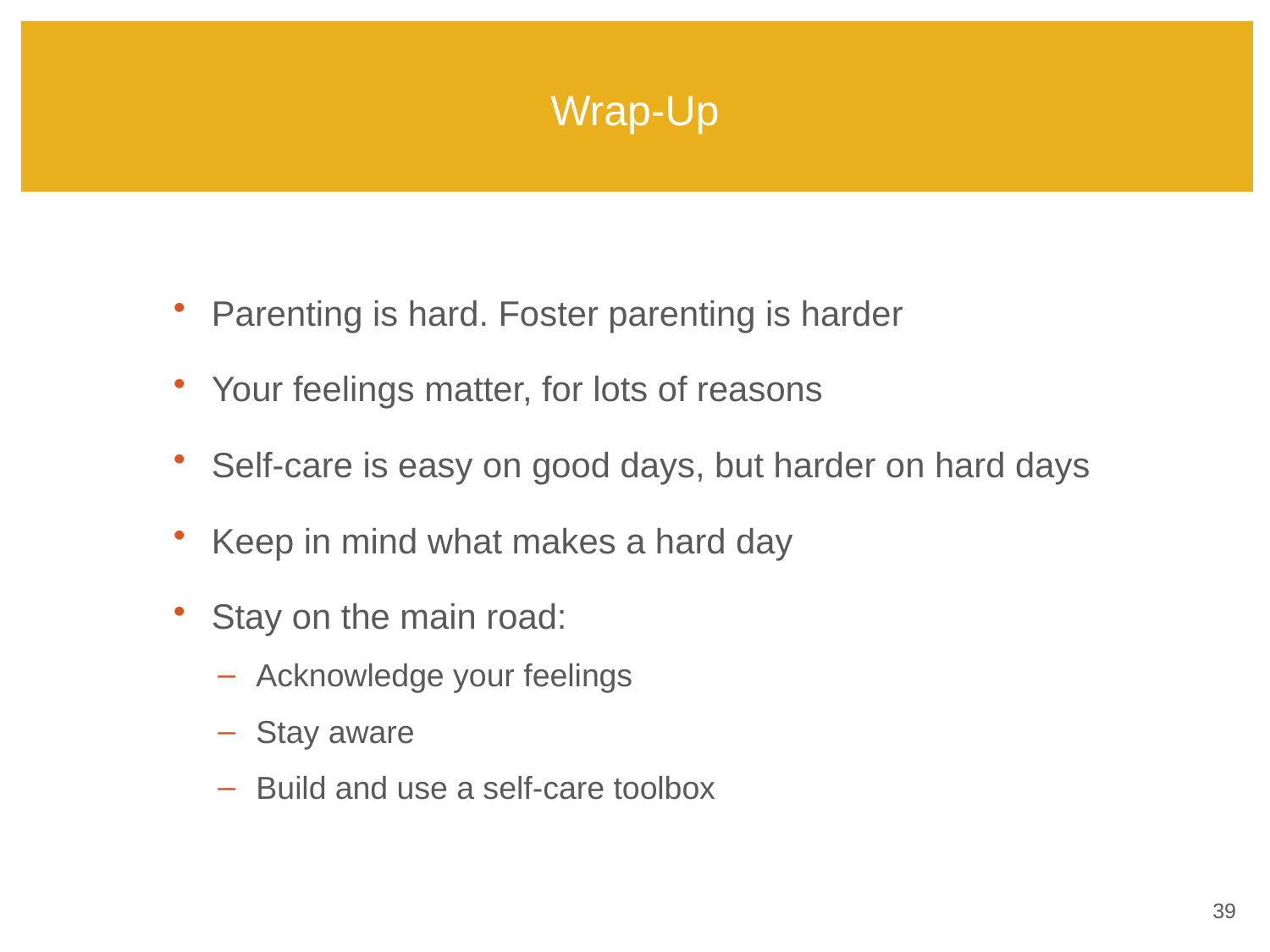

# Wrap-Up
Parenting is hard. Foster parenting is harder
Your feelings matter, for lots of reasons
Self-care is easy on good days, but harder on hard days
Keep in mind what makes a hard day
Stay on the main road:
Acknowledge your feelings
Stay aware
Build and use a self-care toolbox
39